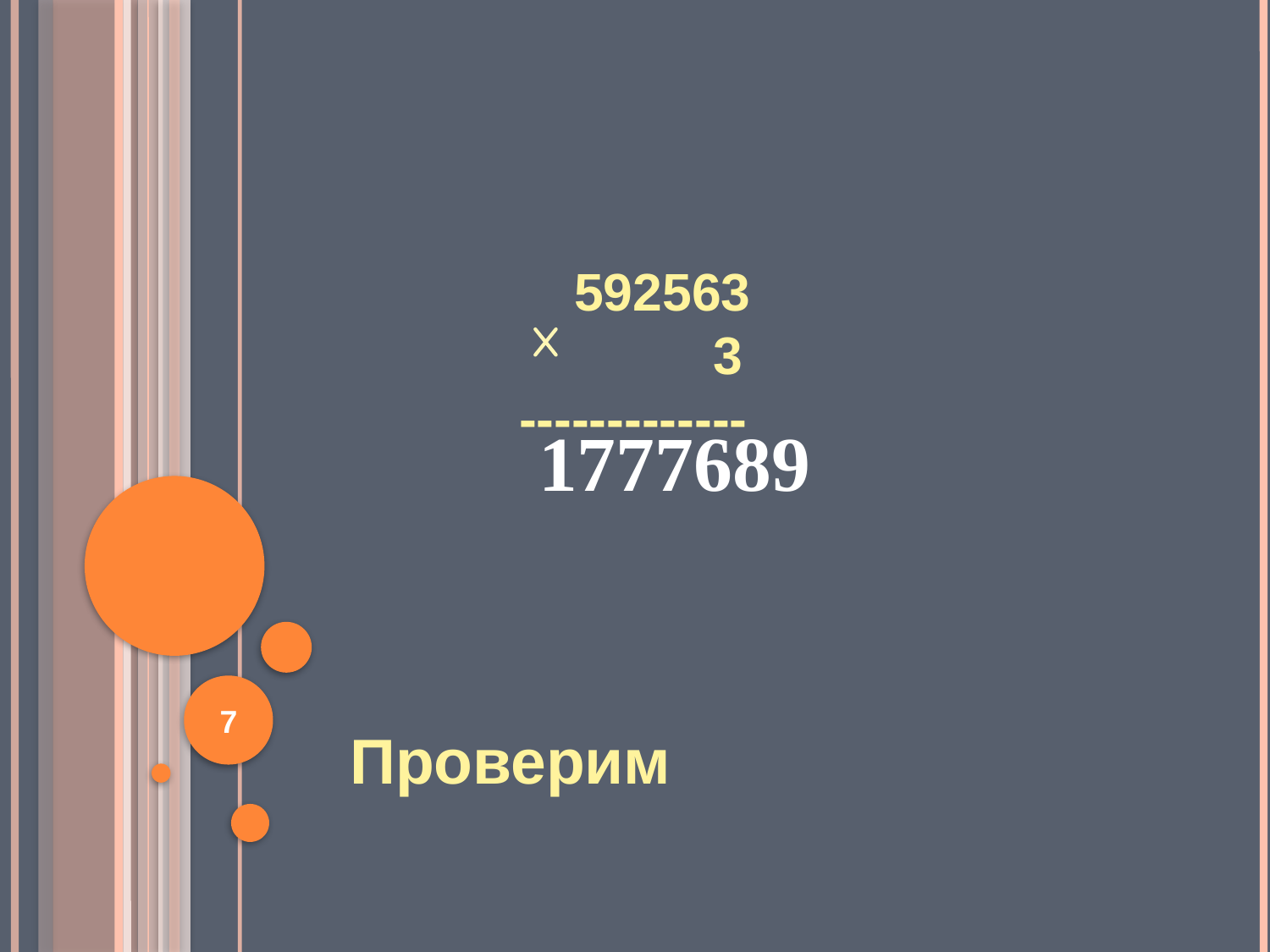

# 592563 3 -------------

1777689
7
Проверим